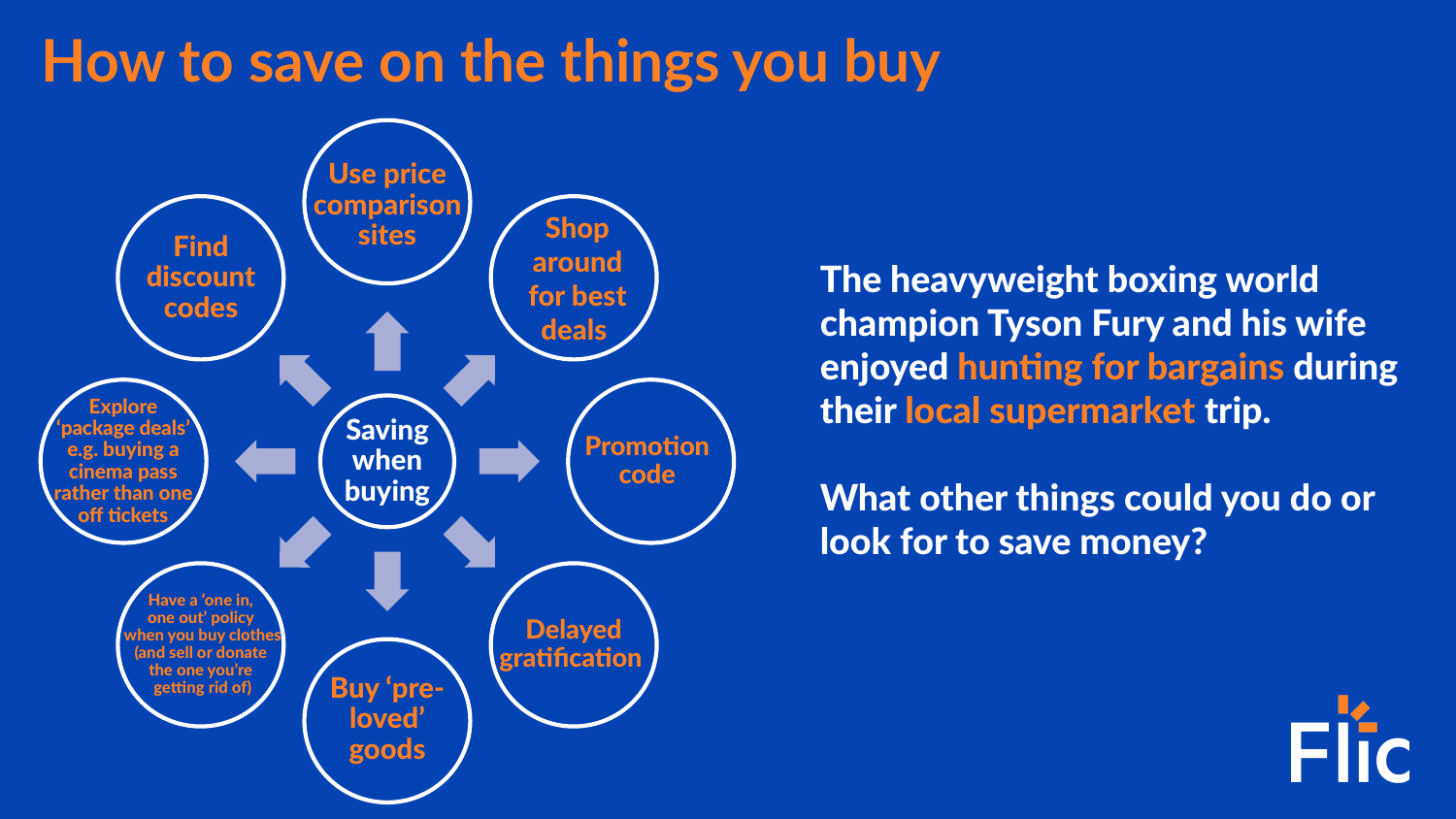

# How to save on the things you buy

Use price comparison sites

The heavyweight boxing world champion Tyson Fury and his wife enjoyed hunting for bargains during their local supermarket trip.

What other things could you do or look for to save money?
Shop around for best deals
Find discount codes

Explore ‘package deals’ e.g. buying a cinema pass rather than one off tickets
Promotion code
Saving when buying

Have a ‘one in,
one out’ policy
when you buy clothes
(and sell or donate
the one you’re
getting rid of)

Delayed gratification

Buy ‘pre-loved’ goods